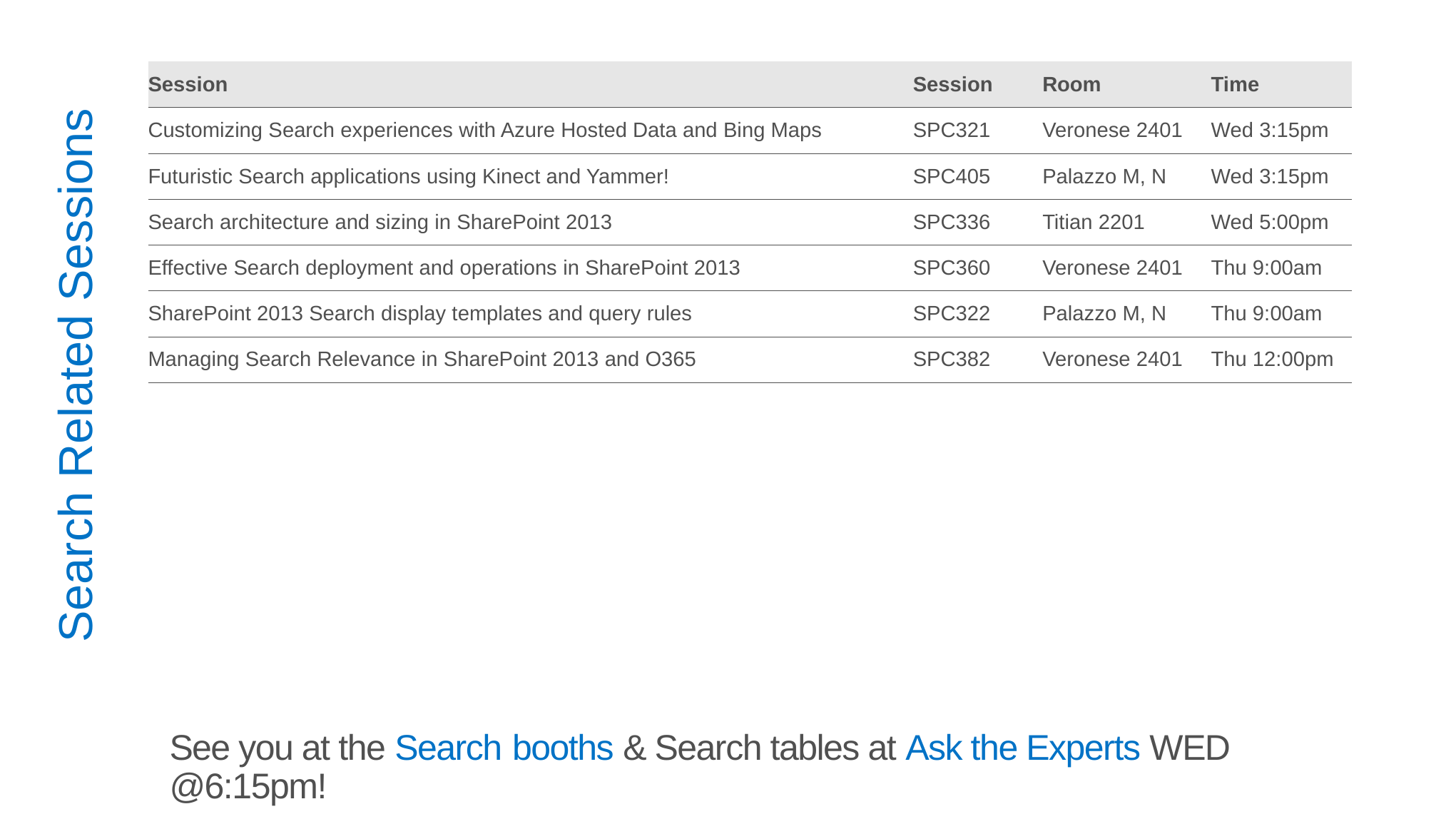

| Session | Session | Room | Time |
| --- | --- | --- | --- |
| Customizing Search experiences with Azure Hosted Data and Bing Maps | SPC321 | Veronese 2401 | Wed 3:15pm |
| Futuristic Search applications using Kinect and Yammer! | SPC405 | Palazzo M, N | Wed 3:15pm |
| Search architecture and sizing in SharePoint 2013 | SPC336 | Titian 2201 | Wed 5:00pm |
| Effective Search deployment and operations in SharePoint 2013 | SPC360 | Veronese 2401 | Thu 9:00am |
| SharePoint 2013 Search display templates and query rules | SPC322 | Palazzo M, N | Thu 9:00am |
| Managing Search Relevance in SharePoint 2013 and O365 | SPC382 | Veronese 2401 | Thu 12:00pm |
Search Related Sessions
See you at the Search booths & Search tables at Ask the Experts WED @6:15pm!